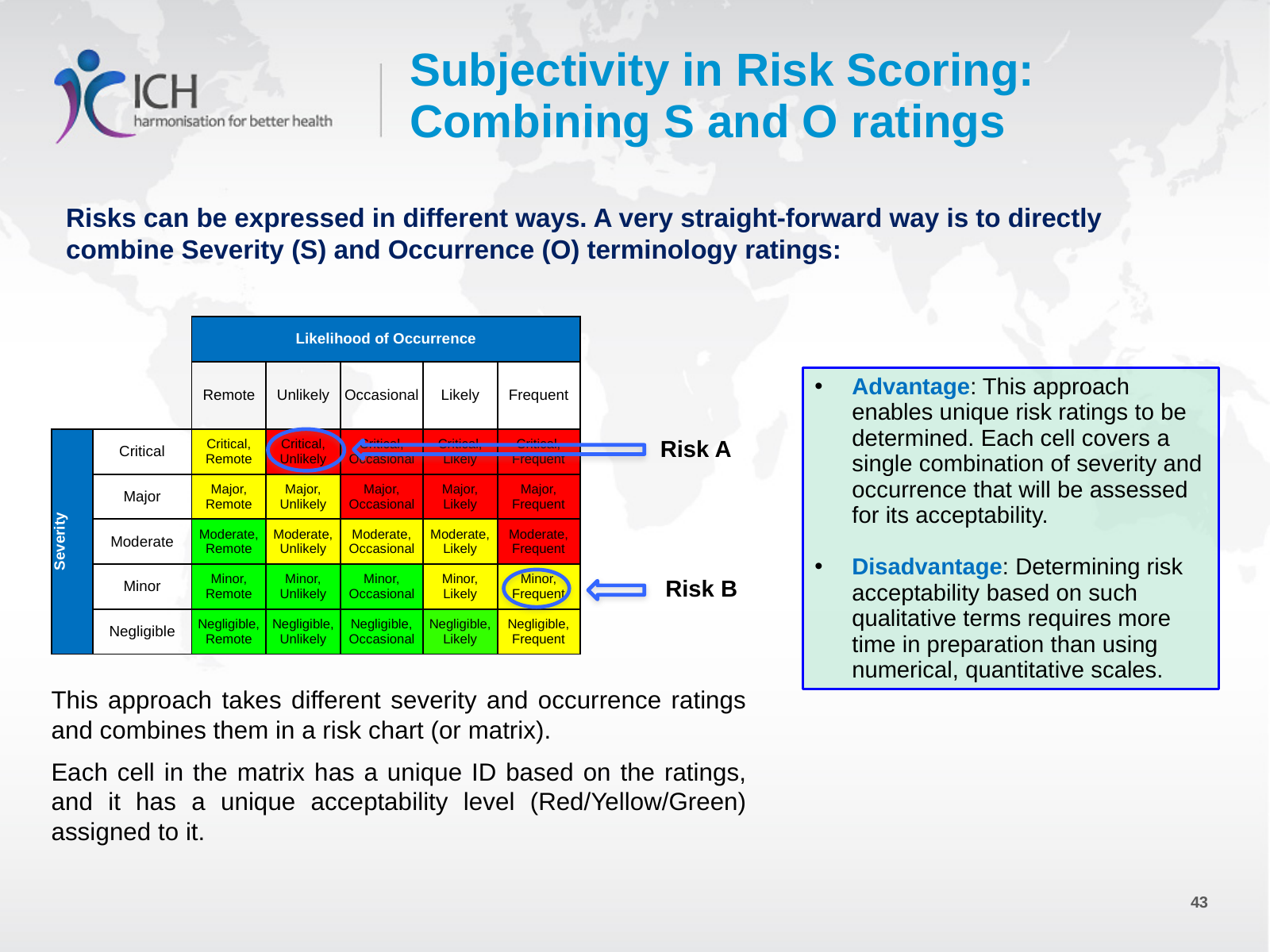

# Subjectivity in Risk Scoring: Combining S and O ratings
Risks can be expressed in different ways. A very straight-forward way is to directly combine Severity (S) and Occurrence (O) terminology ratings:
|  |  | Likelihood of Occurrence |  |  |  |  |
| --- | --- | --- | --- | --- | --- | --- |
|  |  | Remote | Unlikely | Occasional | Likely | Frequent |
| Severity | Critical | Critical, Remote | Critical, Unlikely | Critical, Occasional | Critical, Likely | Critical, Frequent |
|  | Major | Major, Remote | Major, Unlikely | Major, Occasional | Major, Likely | Major, Frequent |
|  | Moderate | Moderate, Remote | Moderate, Unlikely | Moderate, Occasional | Moderate, Likely | Moderate, Frequent |
|  | Minor | Minor, Remote | Minor, Unlikely | Minor, Occasional | Minor, Likely | Minor, Frequent |
|  | Negligible | Negligible, Remote | Negligible, Unlikely | Negligible, Occasional | Negligible, Likely | Negligible, Frequent |
Advantage: This approach enables unique risk ratings to be determined. Each cell covers a single combination of severity and occurrence that will be assessed for its acceptability.

Disadvantage: Determining risk acceptability based on such qualitative terms requires more time in preparation than using numerical, quantitative scales.

Risk A

Risk B

This approach takes different severity and occurrence ratings and combines them in a risk chart (or matrix).
Each cell in the matrix has a unique ID based on the ratings, and it has a unique acceptability level (Red/Yellow/Green) assigned to it.

43